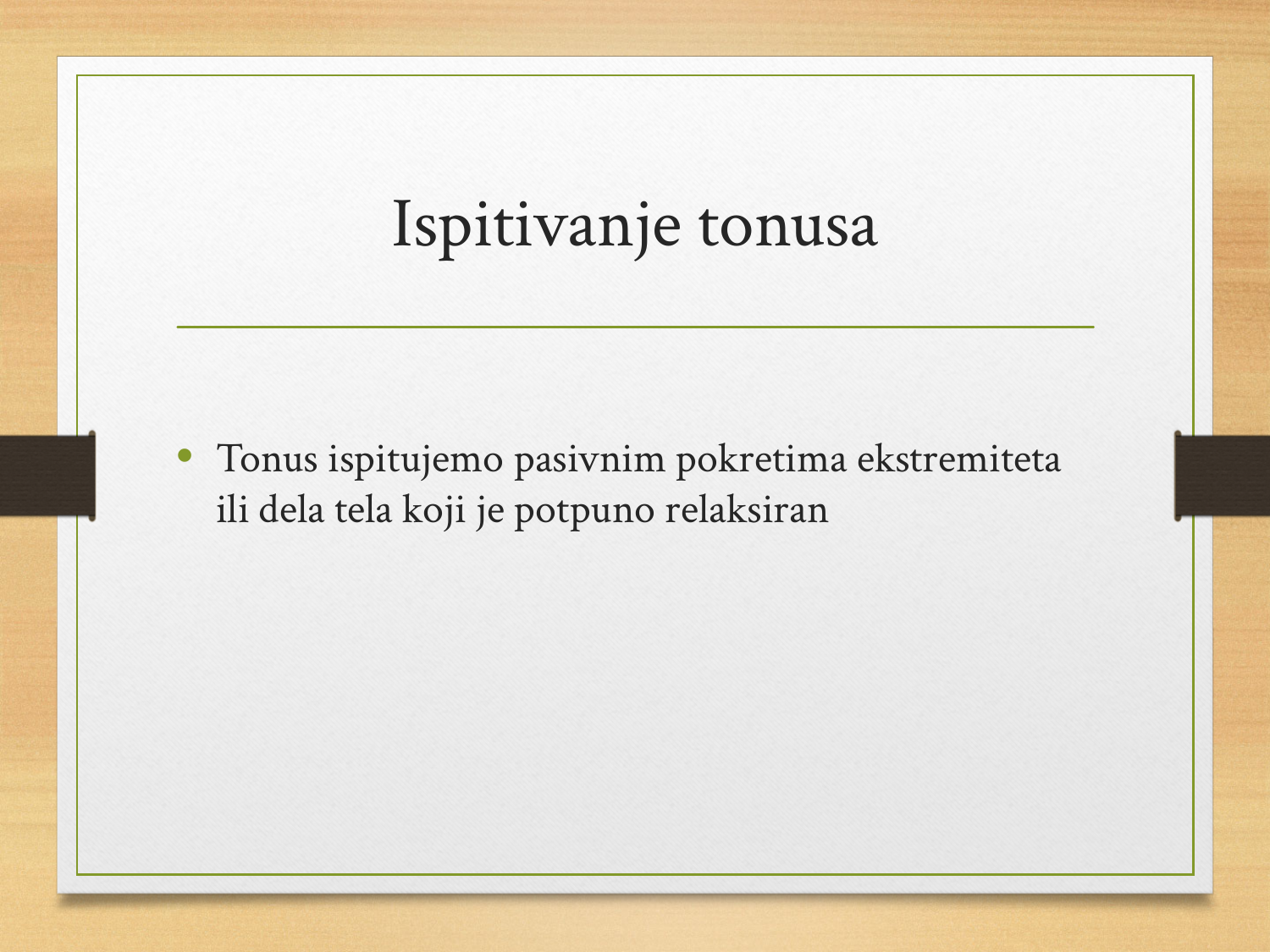

# Ispitivanje tonusa
Tonus ispitujemo pasivnim pokretima ekstremiteta ili dela tela koji je potpuno relaksiran